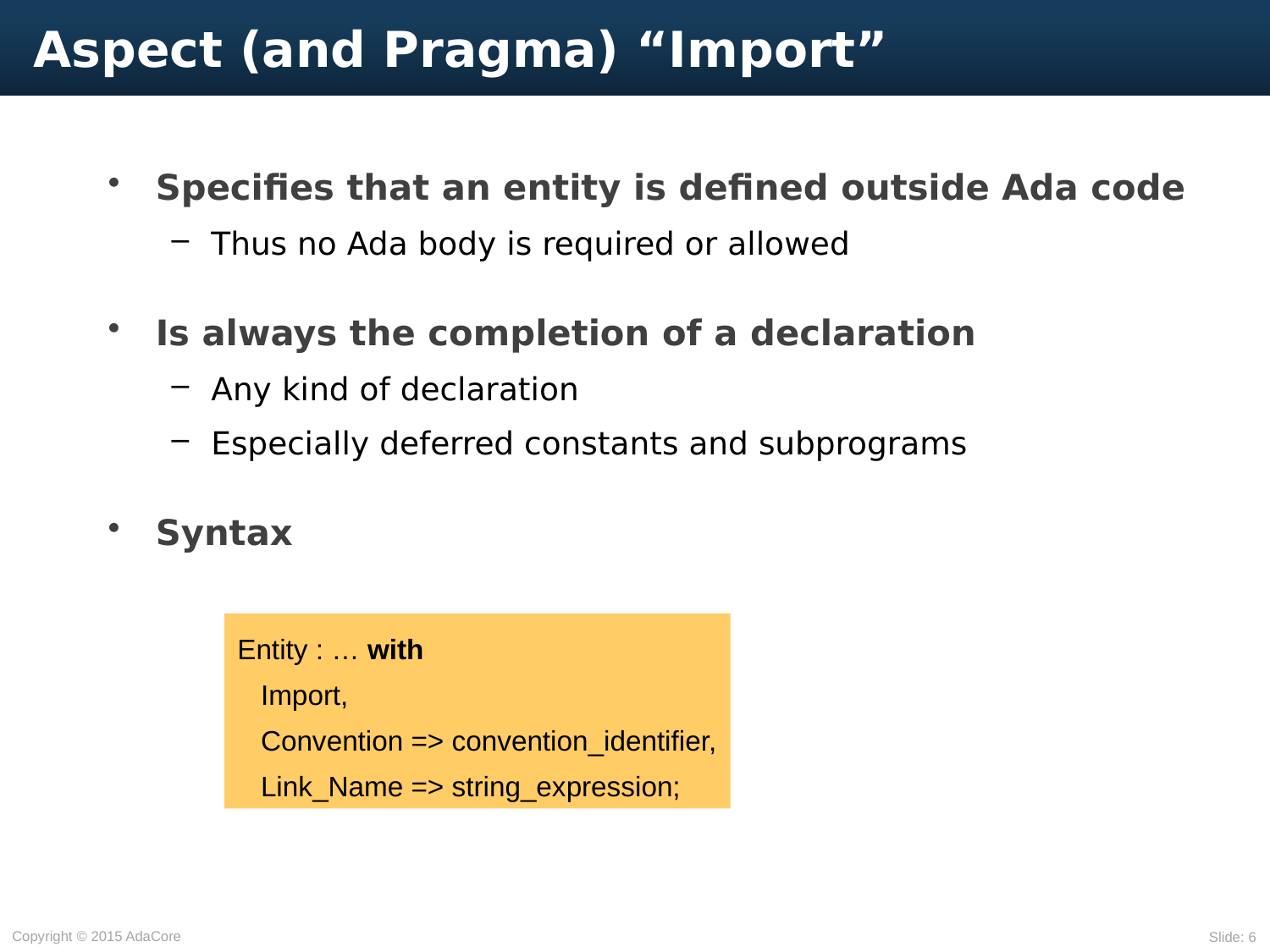

# Aspect (and Pragma) “Import”
Specifies that an entity is defined outside Ada code
Thus no Ada body is required or allowed
Is always the completion of a declaration
Any kind of declaration
Especially deferred constants and subprograms
Syntax
Entity : … with
   Import,
   Convention => convention_identifier,
   Link_Name => string_expression;